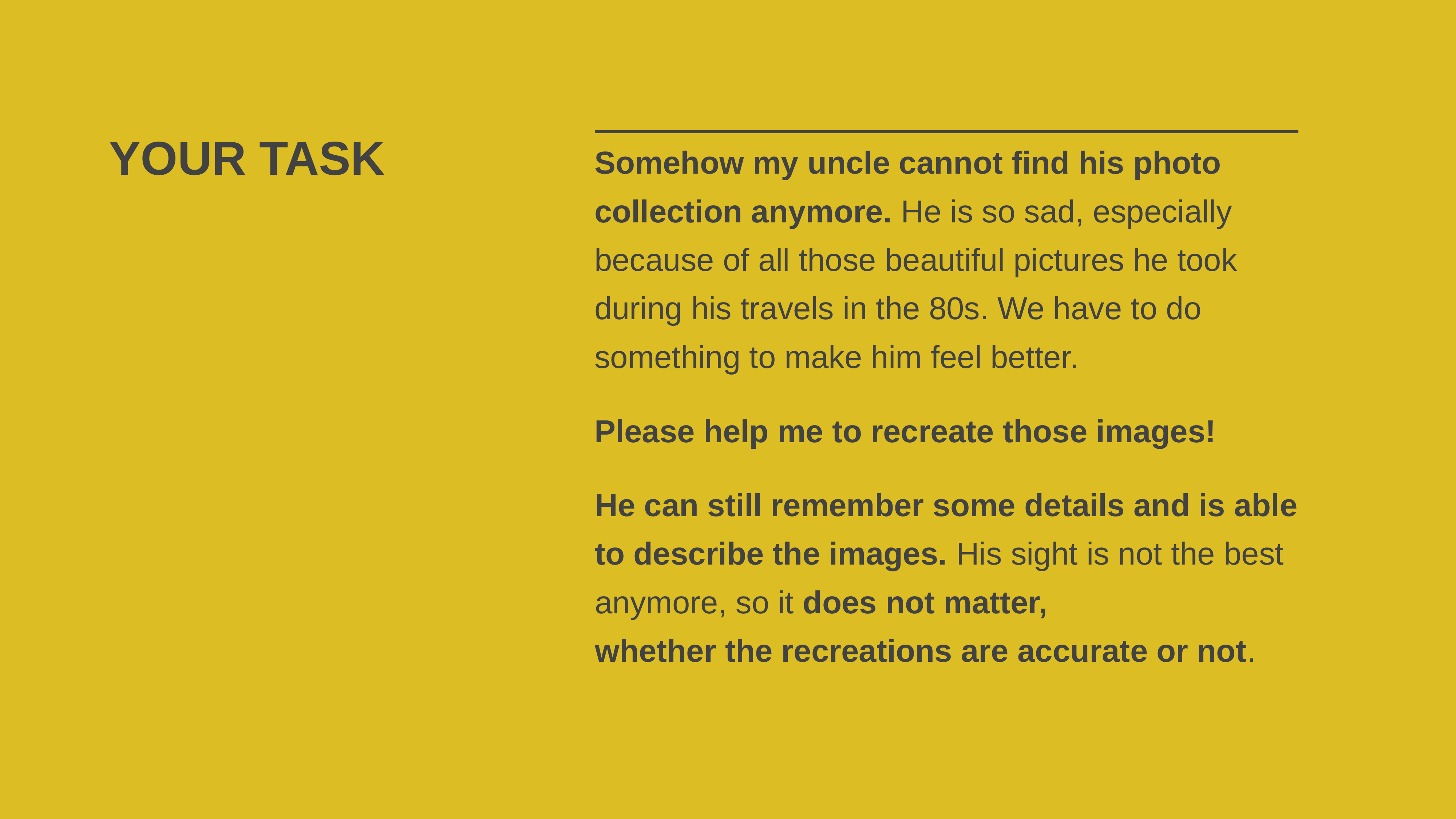

Somehow my uncle cannot find his photo collection anymore. He is so sad, especially because of all those beautiful pictures he took during his travels in the 80s. We have to do something to make him feel better.

YOUR TASK
Please help me to recreate those images!
He can still remember some details and is able to describe the images. His sight is not the best anymore, so it does not matter,
whether the recreations are accurate or not.